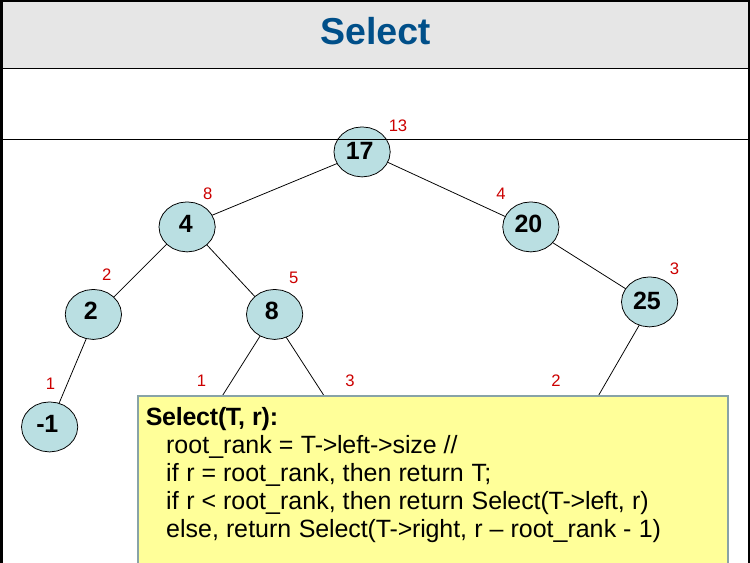

| Select |  |  |  |  |  |  |  |  |  |  |  |  |  |  |
| --- | --- | --- | --- | --- | --- | --- | --- | --- | --- | --- | --- | --- | --- | --- |
|  |  |  |  |  |  |  |  | 13 |  |  |  |  |  |  |
|  |  |  |  |  |  |  | 17 |  |  |  |  |  |  |  |
|  |  |  |  | 8 |  |  |  |  | 4 |  |  |  |  |  |
|  |  |  | 4 |  |  |  |  |  |  | 20 |  |  |  |  |
|  |  | 2 |  |  |  | 5 |  |  |  |  |  |  | 3 |  |
|  | 2 |  |  |  | 8 |  |  |  |  |  |  | 25 |  |  |
| 1 |  |  |  | 1 |  |  | 3 |  |  |  | 2 |  |  |  |
| -1 |  |  | Select(T, r): root\_rank = T->left->size //  if r = root\_rank, then return T; if r < root\_rank, then return Select(T->left, r) else, return Select(T->right, r – root\_rank - 1) |  |  |  |  |  |  |  |  |  |  |  |

6	12	21

1	1	1
11	15	23